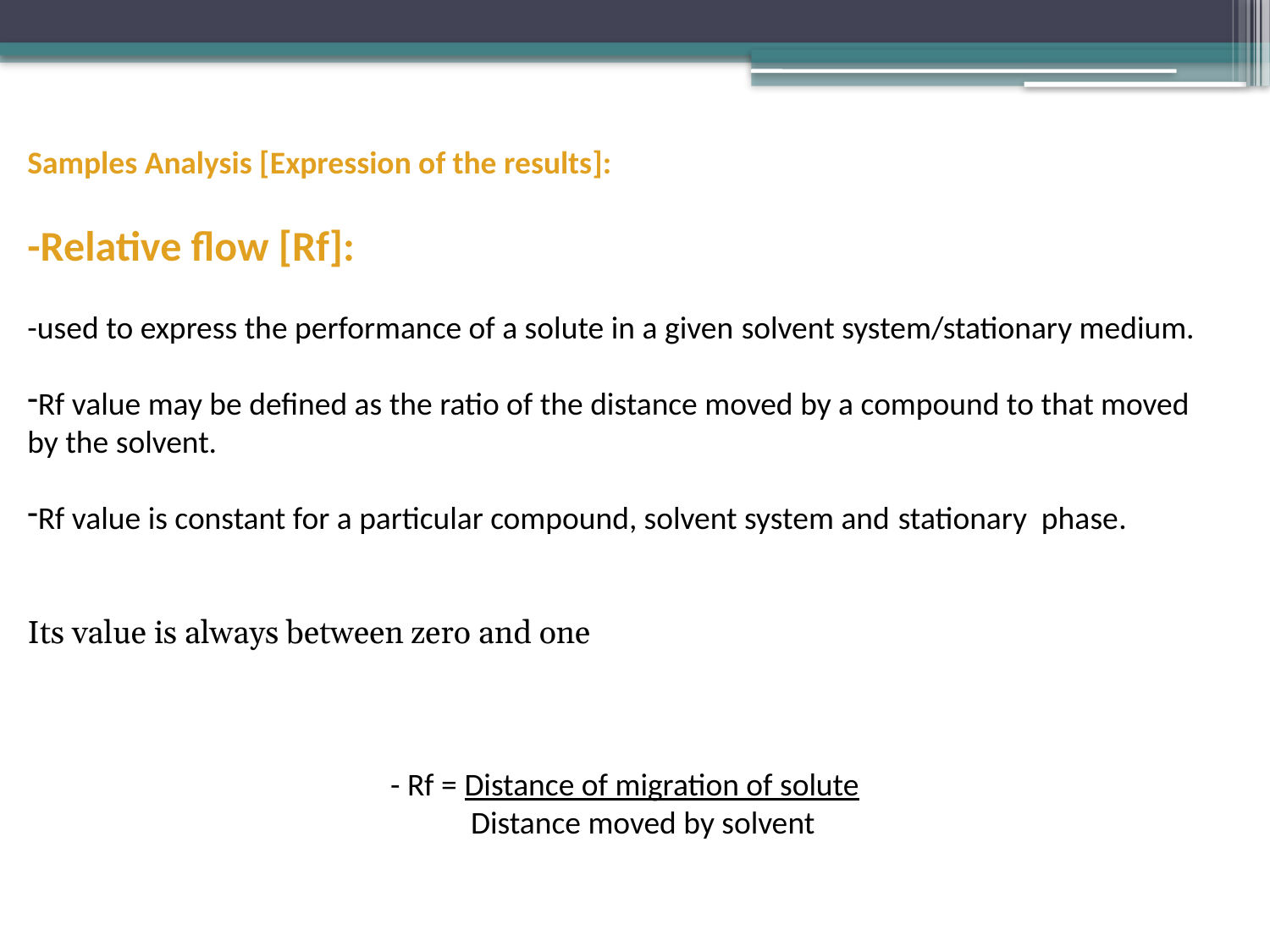

Samples Analysis [Expression of the results]:

-Relative flow [Rf]:

-used to express the performance of a solute in a given solvent system/stationary medium.

Rf value may be defined as the ratio of the distance moved by a compound to that moved by the solvent.

Rf value is constant for a particular compound, solvent system and stationary  phase.

Its value is always between zero and one

- Rf = Distance of migration of solute
     Distance moved by solvent